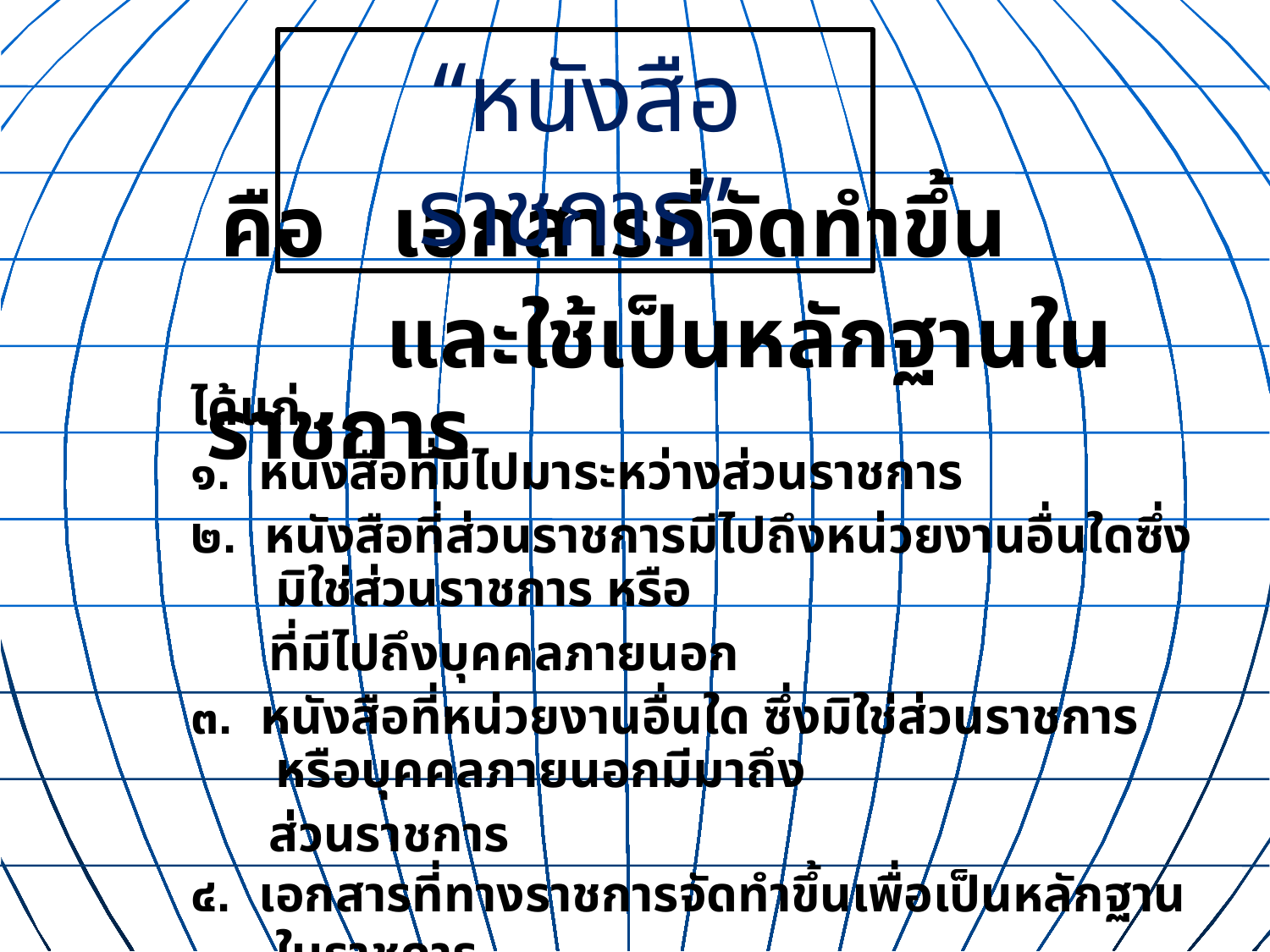

“หนังสือราชการ”
    คือ   เอกสารที่จัดทำขึ้น
            และใช้เป็นหลักฐานในราชการ
ได้แก่
๑.  หนังสือที่มีไปมาระหว่างส่วนราชการ
๒.  หนังสือที่ส่วนราชการมีไปถึงหน่วยงานอื่นใดซึ่งมิใช่ส่วนราชการ หรือ
      ที่มีไปถึงบุคคลภายนอก
๓.  หนังสือที่หน่วยงานอื่นใด ซึ่งมิใช่ส่วนราชการ หรือบุคคลภายนอกมีมาถึง
      ส่วนราชการ
๔.  เอกสารที่ทางราชการจัดทำขึ้นเพื่อเป็นหลักฐานในราชการ
๕.  เอกสารที่ทางราชการจัดทำขึ้นตามกฎหมาย ระเบียบ หรือข้อบังคับ
๖.  ข้อมูลข่าวสารหรือหนังสือที่ได้รับจากระบบสารบรรณอิเล็กทรอนิกส์